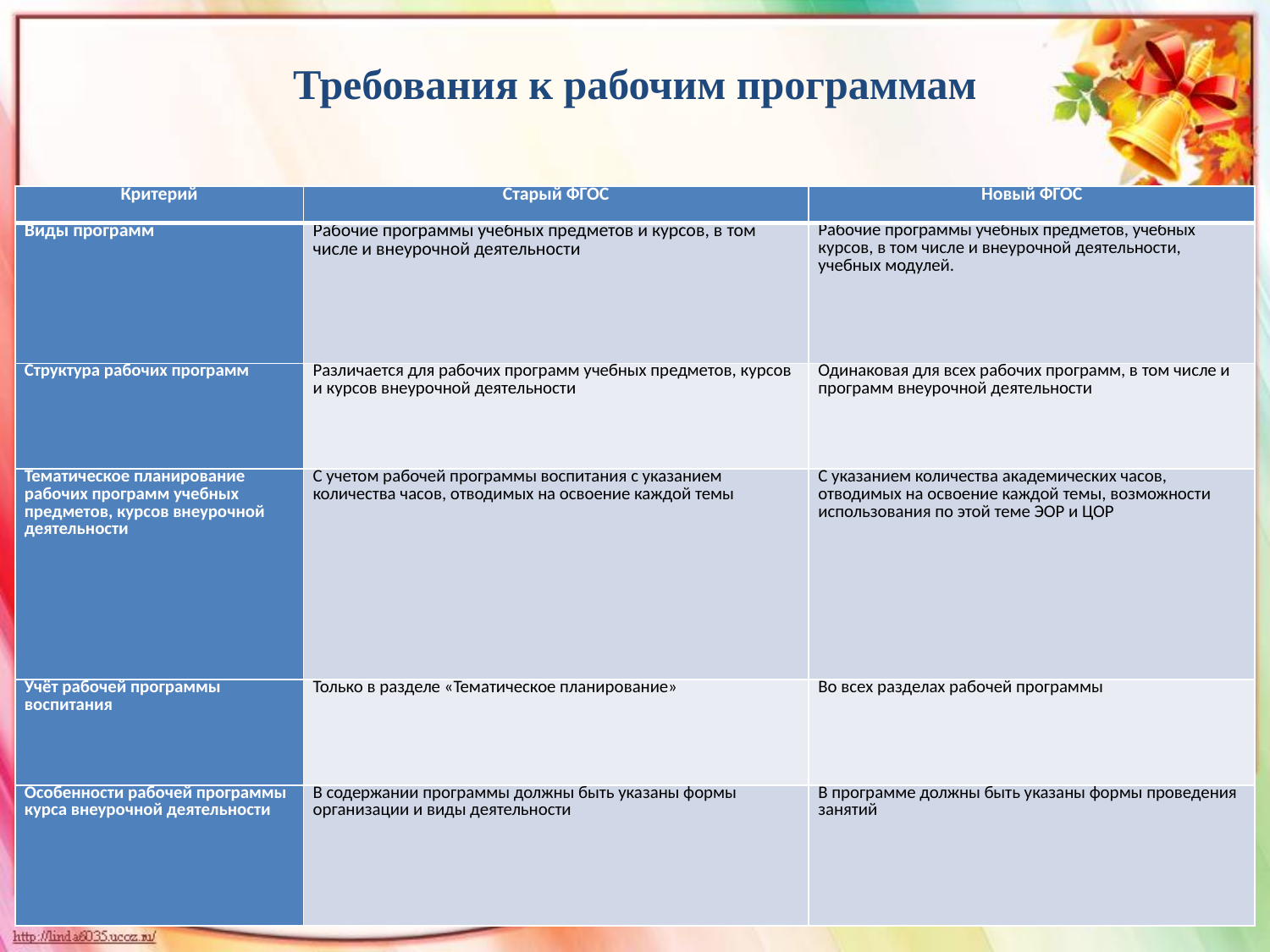

# Требования к рабочим программам
| Критерий | Старый ФГОС | Новый ФГОС |
| --- | --- | --- |
| Виды программ | Рабочие программы учебных предметов и курсов, в том числе и внеурочной деятельности | Рабочие программы учебных предметов, учебных курсов, в том числе и внеурочной деятельности, учебных модулей. |
| Структура рабочих программ | Различается для рабочих программ учебных предметов, курсов и курсов внеурочной деятельности | Одинаковая для всех рабочих программ, в том числе и программ внеурочной деятельности |
| Тематическое планирование рабочих программ учебных предметов, курсов внеурочной деятельности | С учетом рабочей программы воспитания с указанием количества часов, отводимых на освоение каждой темы | С указанием количества академических часов, отводимых на освоение каждой темы, возможности использования по этой теме ЭОР и ЦОР |
| Учёт рабочей программы воспитания | Только в разделе «Тематическое планирование» | Во всех разделах рабочей программы |
| Особенности рабочей программы курса внеурочной деятельности | В содержании программы должны быть указаны формы организации и виды деятельности | В программе должны быть указаны формы проведения занятий |